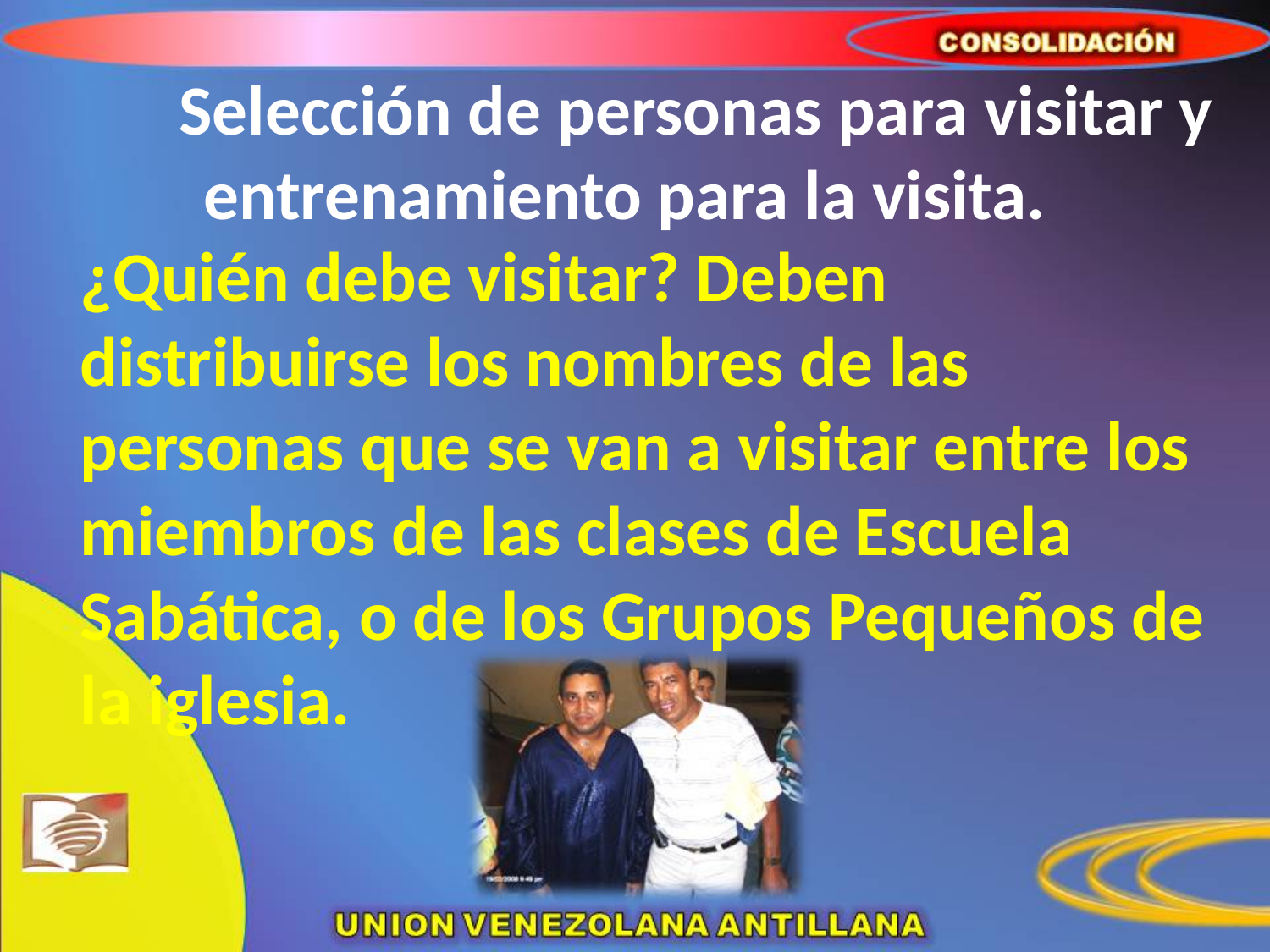

# Selección de personas para visitar y entrenamiento para la visita.
	¿Quién debe visitar? Deben distribuirse los nombres de las personas que se van a visitar entre los miembros de las clases de Escuela Sabática, o de los Grupos Pequeños de la iglesia.